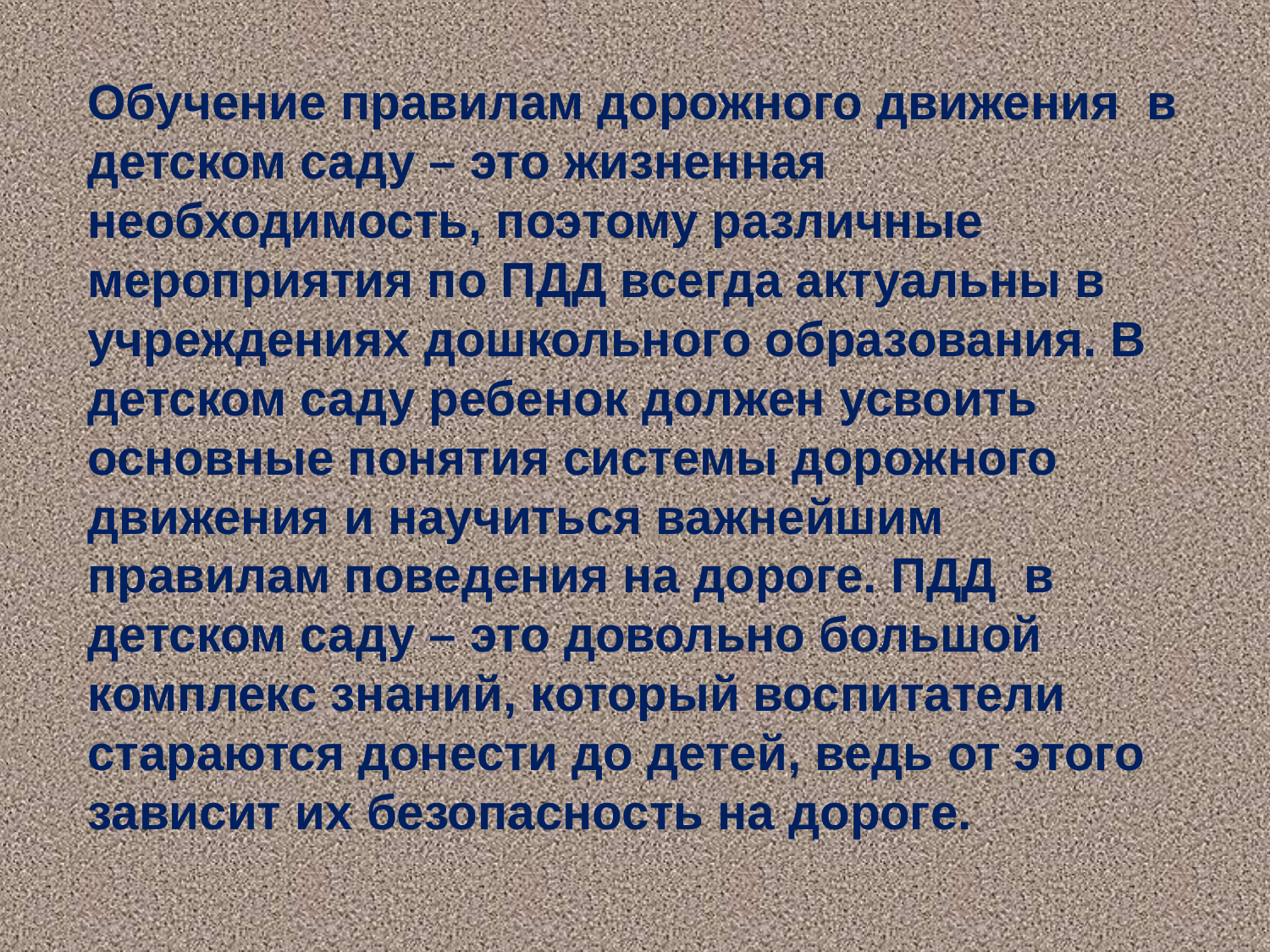

Обучение правилам дорожного движения  в детском саду – это жизненная необходимость, поэтому различные мероприятия по ПДД всегда актуальны в учреждениях дошкольного образования. В детском саду ребенок должен усвоить основные понятия системы дорожного движения и научиться важнейшим правилам поведения на дороге. ПДД  в детском саду – это довольно большой комплекс знаний, который воспитатели  стараются донести до детей, ведь от этого зависит их безопасность на дороге.